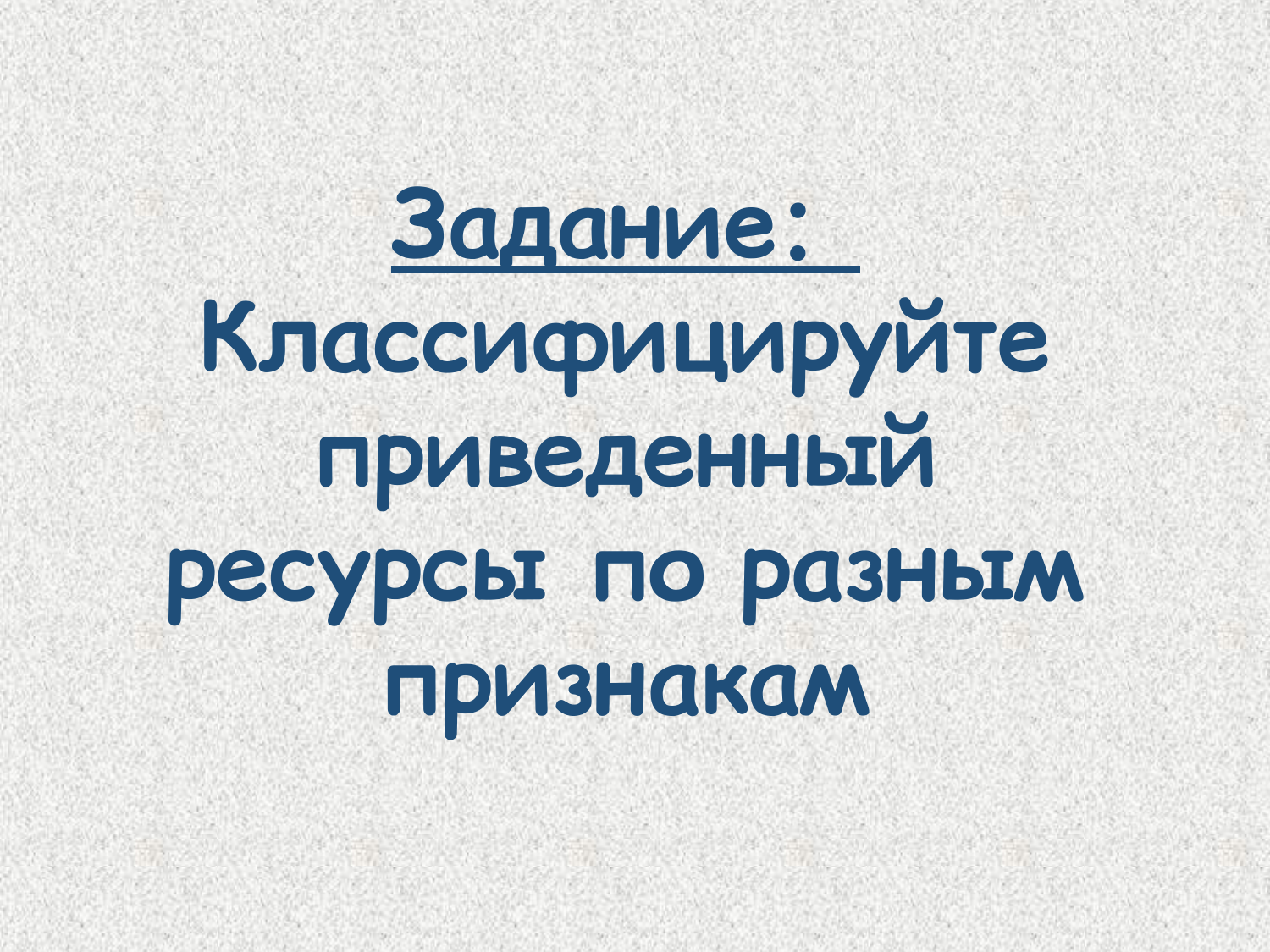

Задание:
Классифицируйте приведенный ресурсы по разным признакам